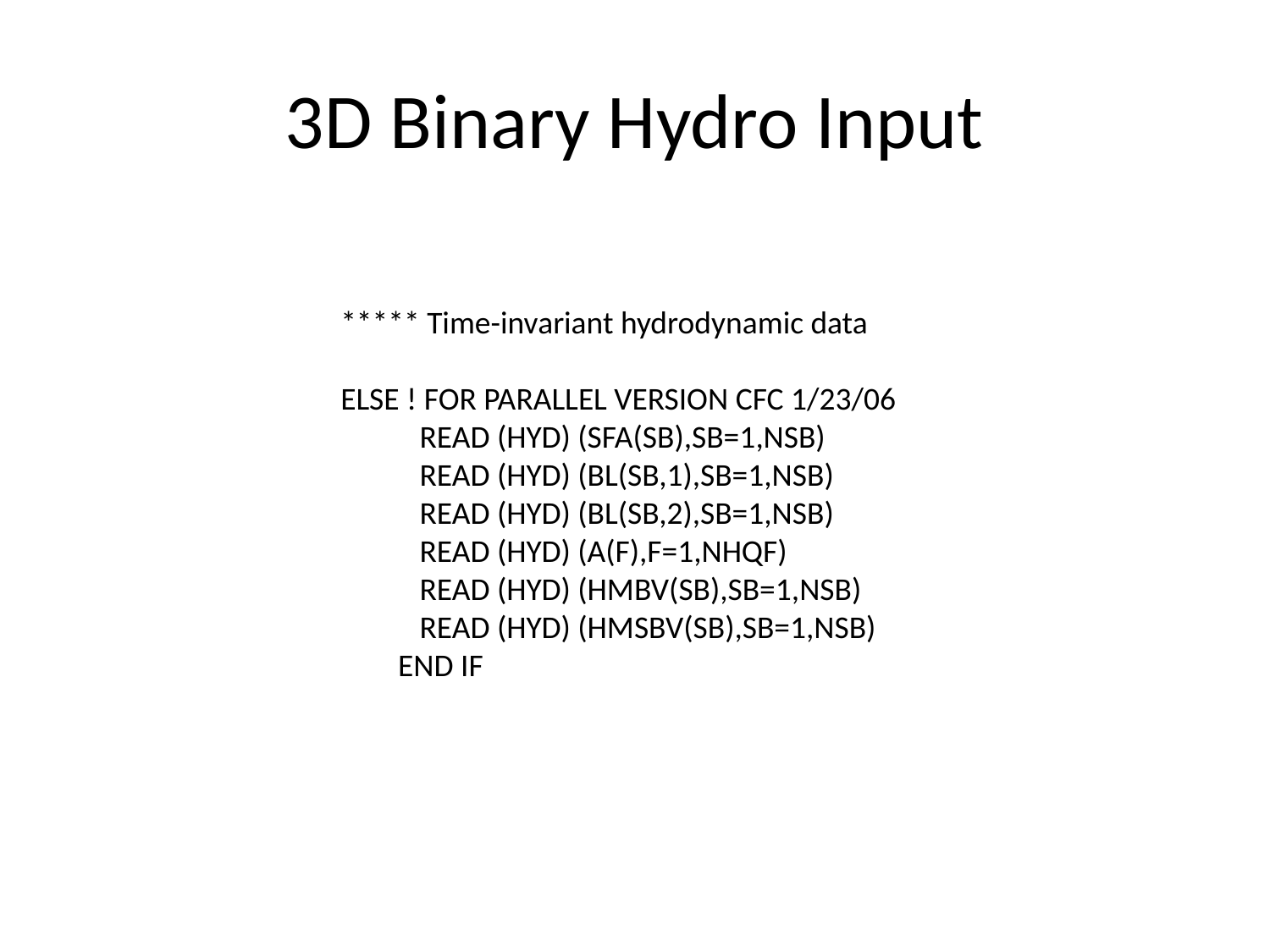

# 3D Binary Hydro Input
***** Time-invariant hydrodynamic data

ELSE ! FOR PARALLEL VERSION CFC 1/23/06
           READ (HYD) (SFA(SB),SB=1,NSB)
           READ (HYD) (BL(SB,1),SB=1,NSB)
           READ (HYD) (BL(SB,2),SB=1,NSB)
           READ (HYD) (A(F),F=1,NHQF)
           READ (HYD) (HMBV(SB),SB=1,NSB)
           READ (HYD) (HMSBV(SB),SB=1,NSB)
        END IF